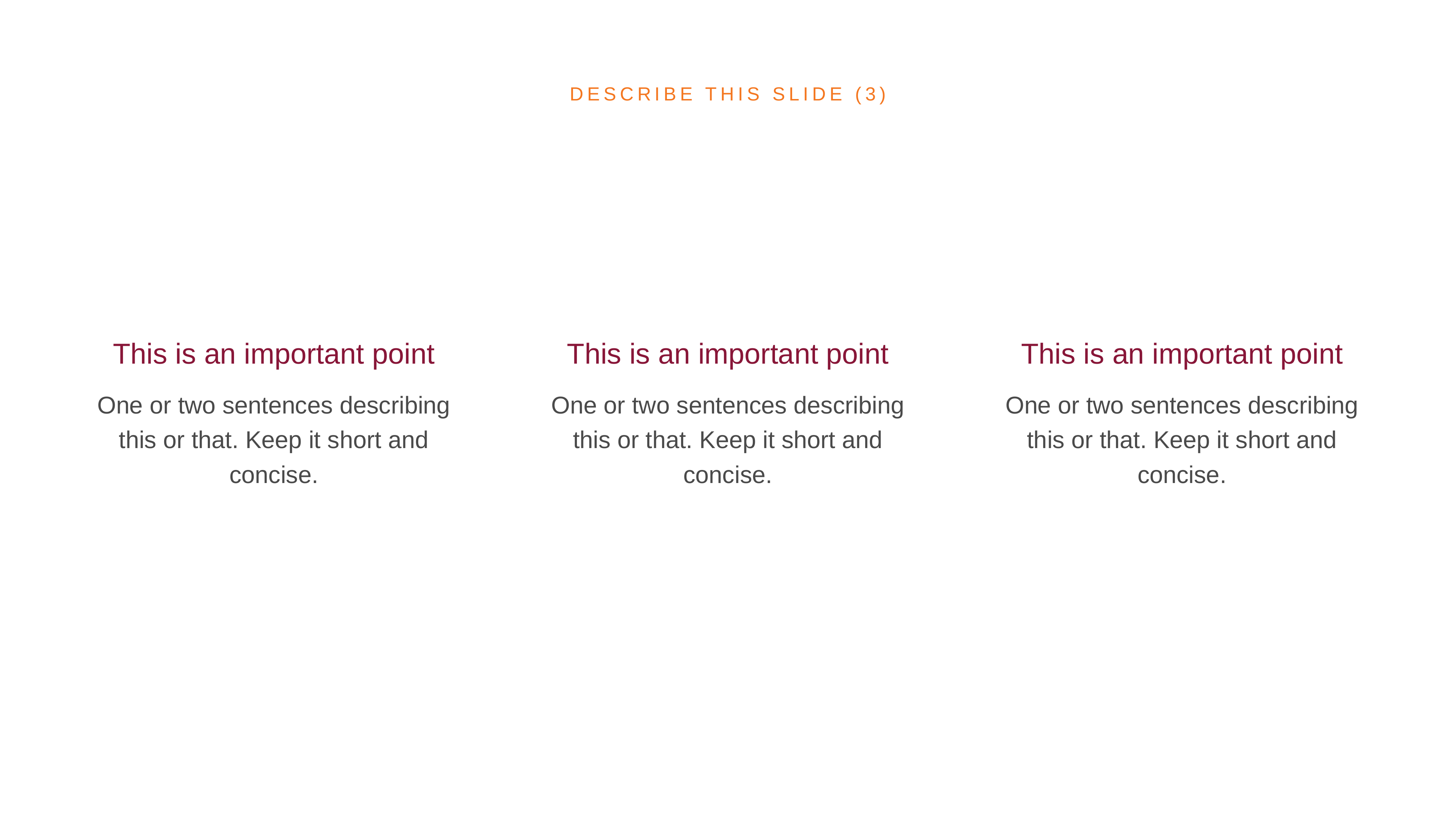

Describe this slide (3)
This is an important point
This is an important point
This is an important point
One or two sentences describing this or that. Keep it short and concise.
One or two sentences describing this or that. Keep it short and concise.
One or two sentences describing this or that. Keep it short and concise.